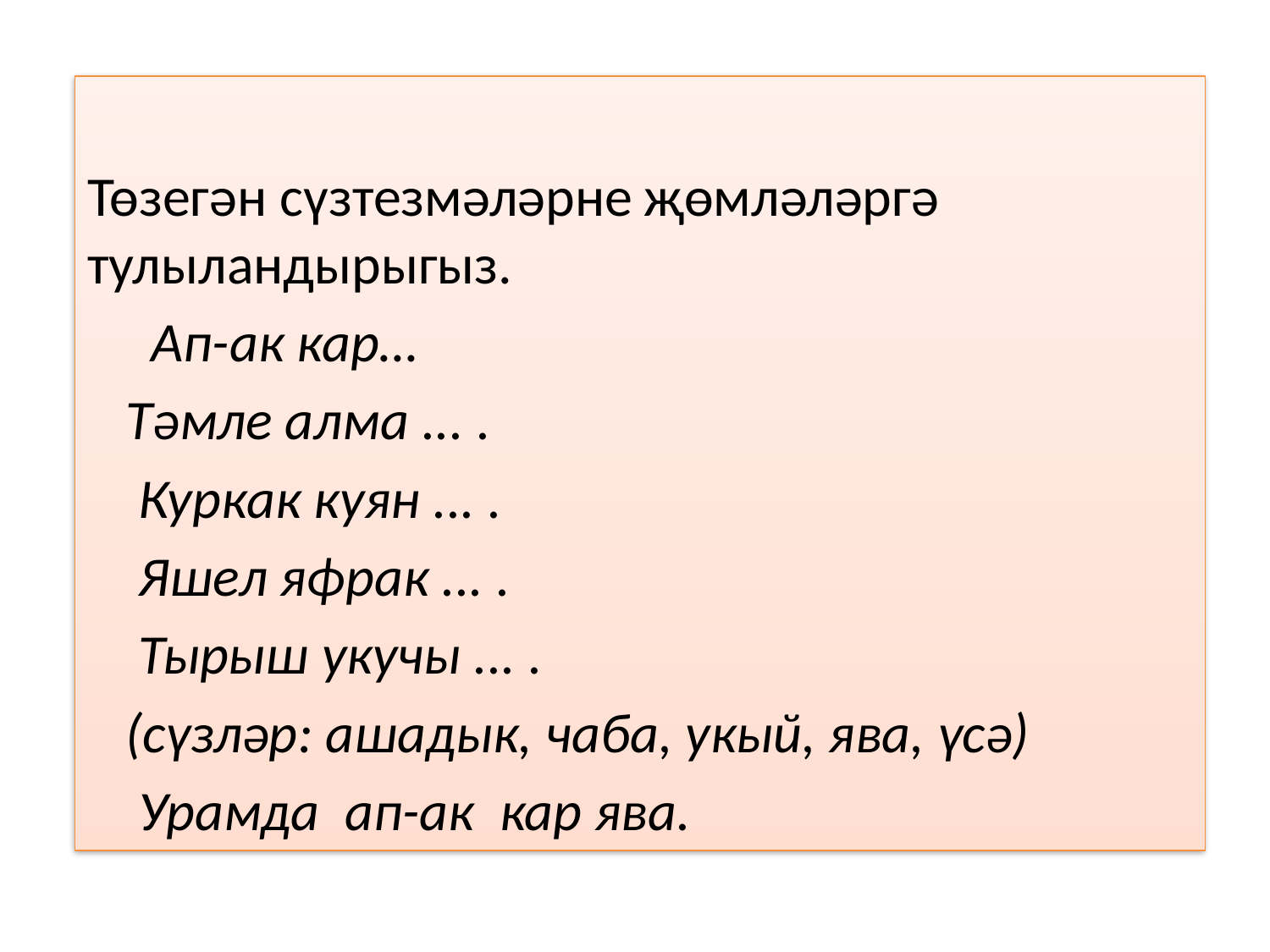

#

Төзегән сүзтезмәләрне җөмләләргә тулыландырыгыз.
     Ап-ак кар…
   Тәмле алма ... .
    Куркак куян ... .
    Яшел яфрак ... .
    Тырыш укучы ... .
   (сүзләр: ашадык, чаба, укый, ява, үсә)
    Урамда  ап-ак  кар ява.